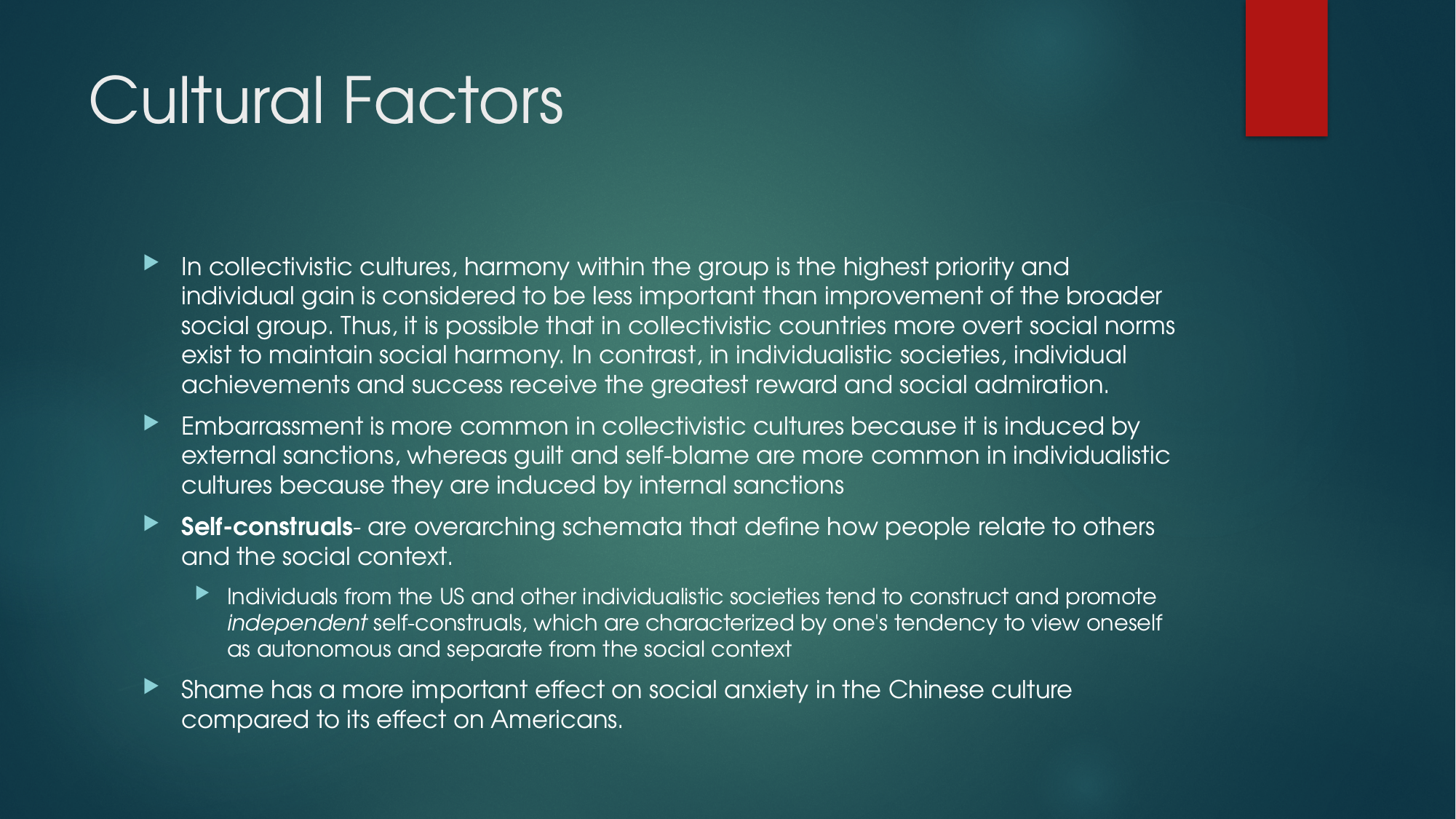

# Cultural Factors
In collectivistic cultures, harmony within the group is the highest priority and individual gain is considered to be less important than improvement of the broader social group. Thus, it is possible that in collectivistic countries more overt social norms exist to maintain social harmony. In contrast, in individualistic societies, individual achievements and success receive the greatest reward and social admiration.
Embarrassment is more common in collectivistic cultures because it is induced by external sanctions, whereas guilt and self-blame are more common in individualistic cultures because they are induced by internal sanctions
Self-construals- are overarching schemata that define how people relate to others and the social context.
Individuals from the US and other individualistic societies tend to construct and promote independent self-construals, which are characterized by one's tendency to view oneself as autonomous and separate from the social context
Shame has a more important effect on social anxiety in the Chinese culture compared to its effect on Americans.